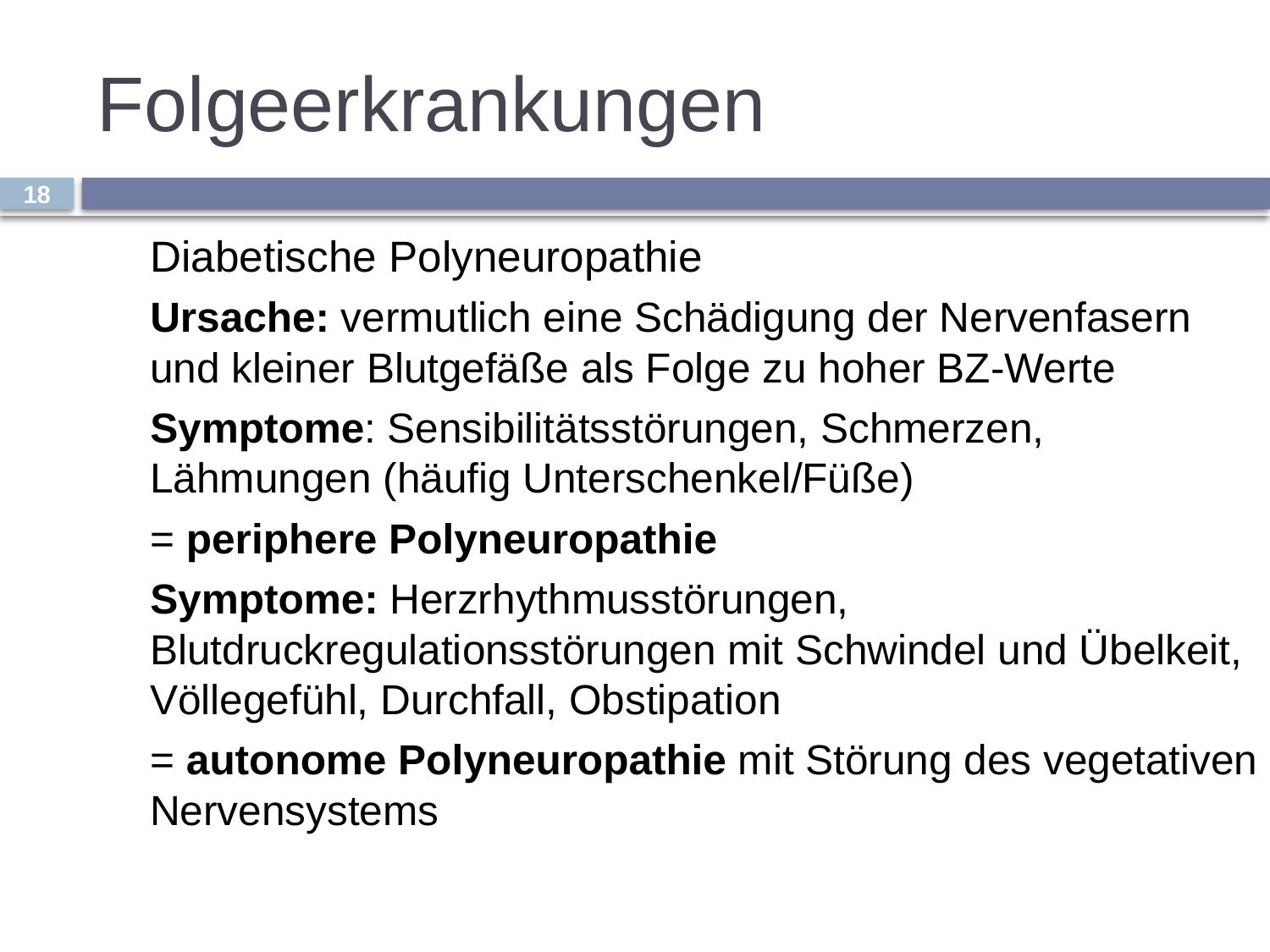

# Folgeerkrankungen
18
Diabetische Polyneuropathie
Ursache: vermutlich eine Schädigung der Nervenfasern und kleiner Blutgefäße als Folge zu hoher BZ-Werte
Symptome: Sensibilitätsstörungen, Schmerzen, Lähmungen (häufig Unterschenkel/Füße)
= periphere Polyneuropathie
Symptome: Herzrhythmusstörungen, Blutdruckregulationsstörungen mit Schwindel und Übelkeit, Völlegefühl, Durchfall, Obstipation
= autonome Polyneuropathie mit Störung des vegetativen Nervensystems